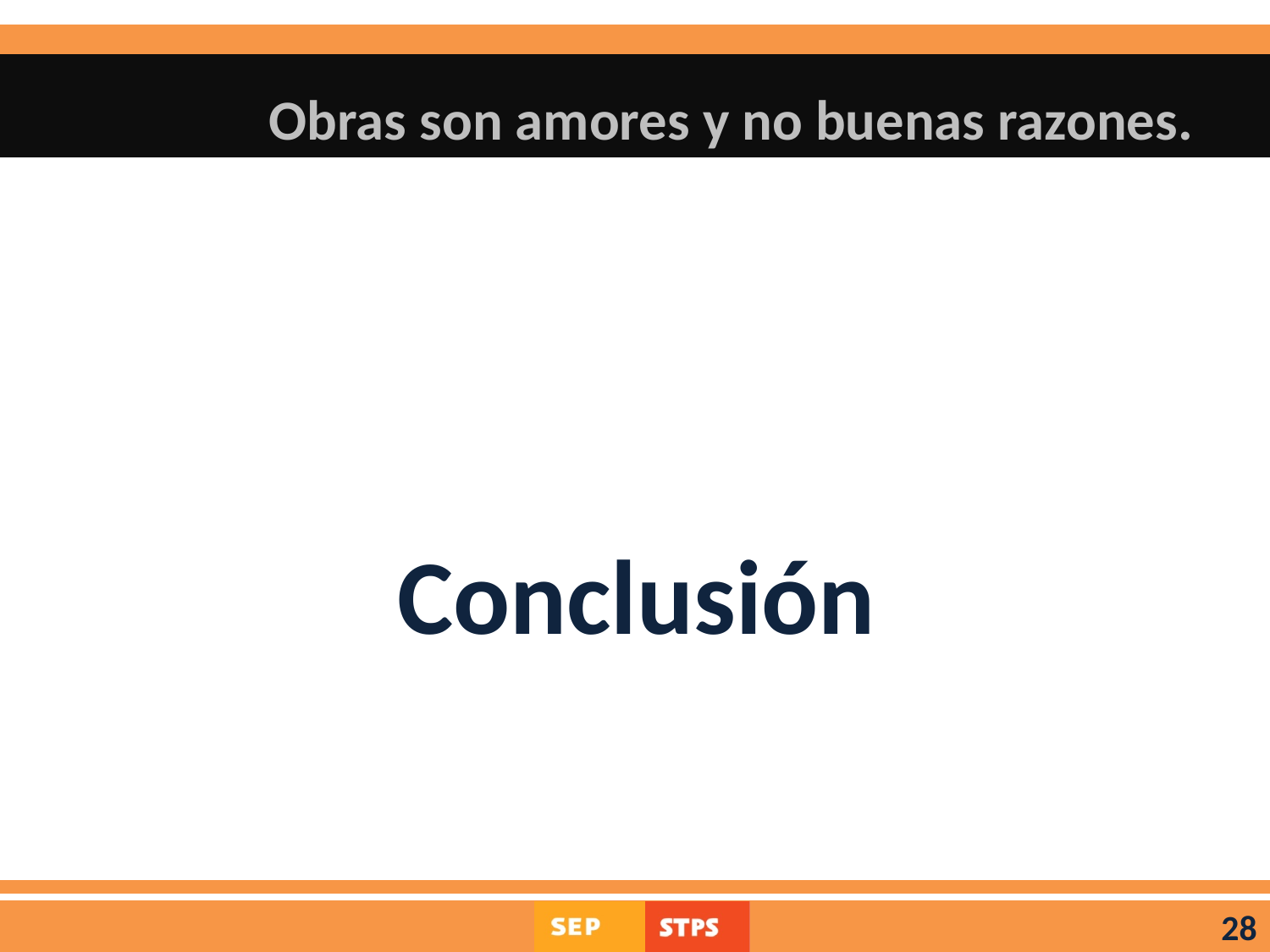

# Obras son amores y no buenas razones.
Conclusión
28